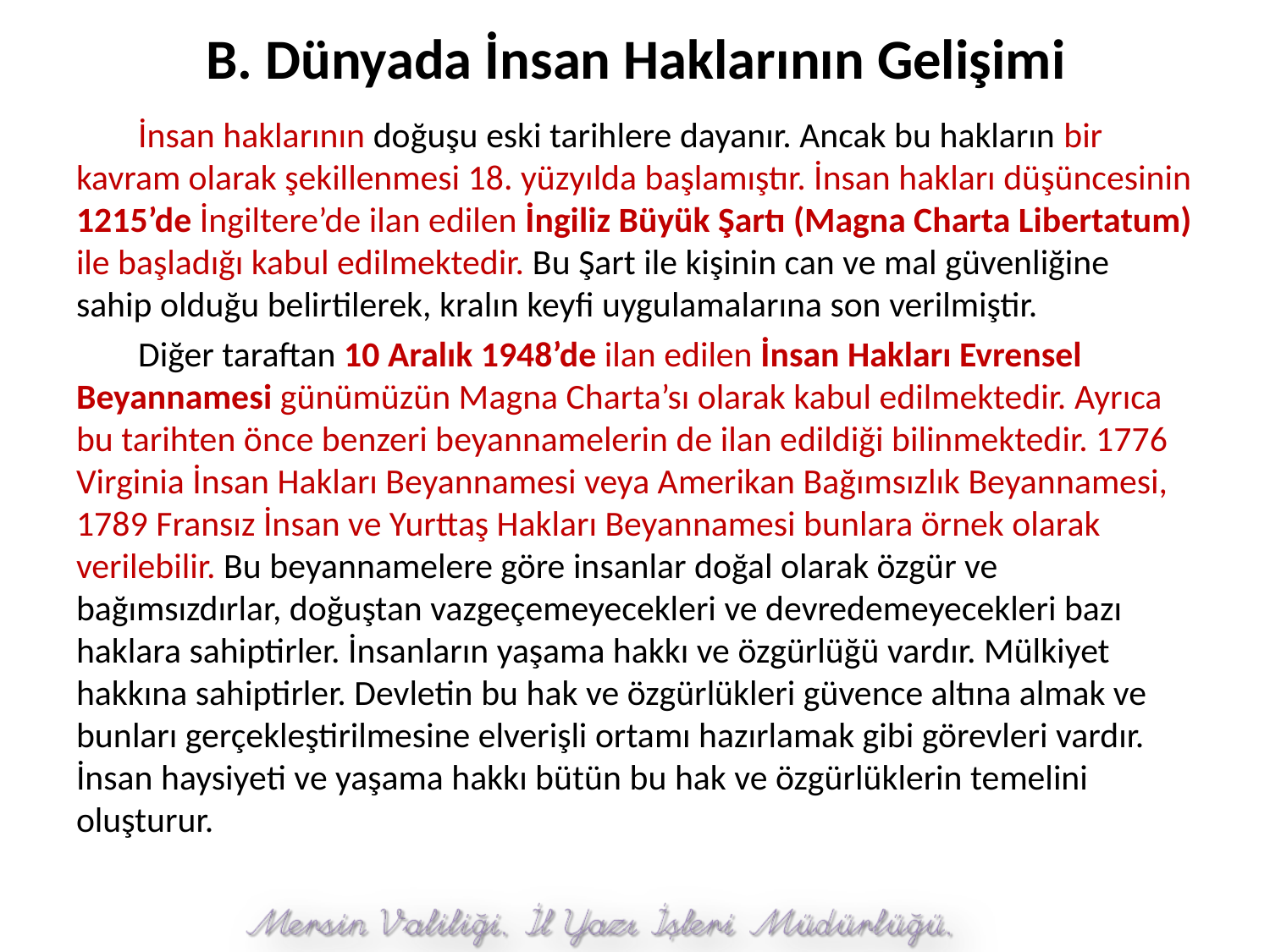

# B. Dünyada İnsan Haklarının Gelişimi
İnsan haklarının doğuşu eski tarihlere dayanır. Ancak bu hakların bir kavram olarak şekillenmesi 18. yüzyılda başlamıştır. İnsan hakları düşüncesinin 1215’de İngiltere’de ilan edilen İngiliz Büyük Şartı (Magna Charta Libertatum) ile başladığı kabul edilmektedir. Bu Şart ile kişinin can ve mal güvenliğine sahip olduğu belirtilerek, kralın keyfi uygulamalarına son verilmiştir.
Diğer taraftan 10 Aralık 1948’de ilan edilen İnsan Hakları Evrensel Beyannamesi günümüzün Magna Charta’sı olarak kabul edilmektedir. Ayrıca bu tarihten önce benzeri beyannamelerin de ilan edildiği bilinmektedir. 1776 Virginia İnsan Hakları Beyannamesi veya Amerikan Bağımsızlık Beyannamesi, 1789 Fransız İnsan ve Yurttaş Hakları Beyannamesi bunlara örnek olarak verilebilir. Bu beyannamelere göre insanlar doğal olarak özgür ve bağımsızdırlar, doğuştan vazgeçemeyecekleri ve devredemeyecekleri bazı haklara sahiptirler. İnsanların yaşama hakkı ve özgürlüğü vardır. Mülkiyet hakkına sahiptirler. Devletin bu hak ve özgürlükleri güvence altına almak ve bunları gerçekleştirilmesine elverişli ortamı hazırlamak gibi görevleri vardır. İnsan haysiyeti ve yaşama hakkı bütün bu hak ve özgürlüklerin temelini oluşturur.